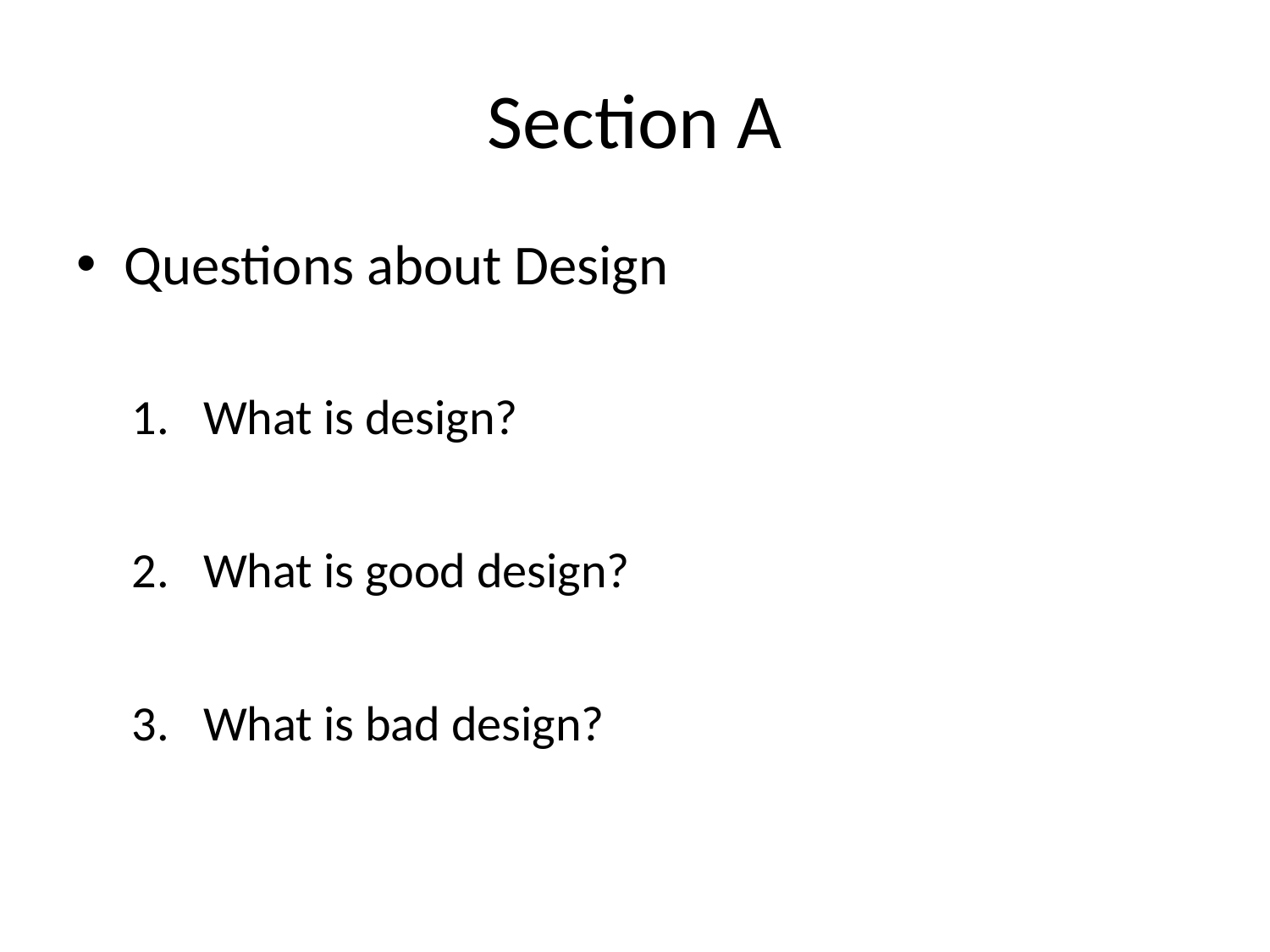

# Section A
Questions about Design

What is design?

What is good design?

What is bad design?